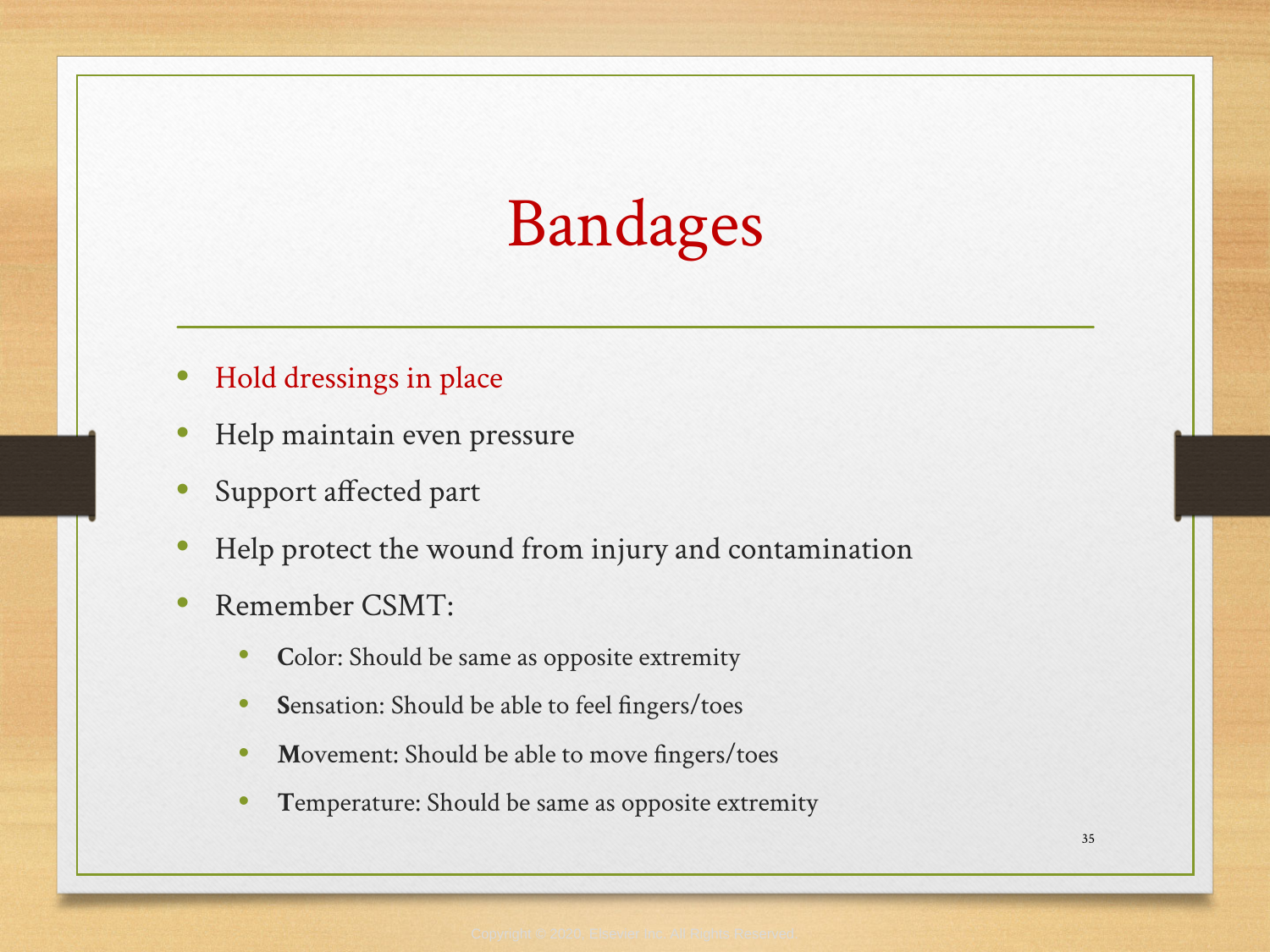

# Bandages
Hold dressings in place
Help maintain even pressure
Support affected part
Help protect the wound from injury and contamination
Remember CSMT:
Color: Should be same as opposite extremity
Sensation: Should be able to feel fingers/toes
Movement: Should be able to move fingers/toes
Temperature: Should be same as opposite extremity
 35